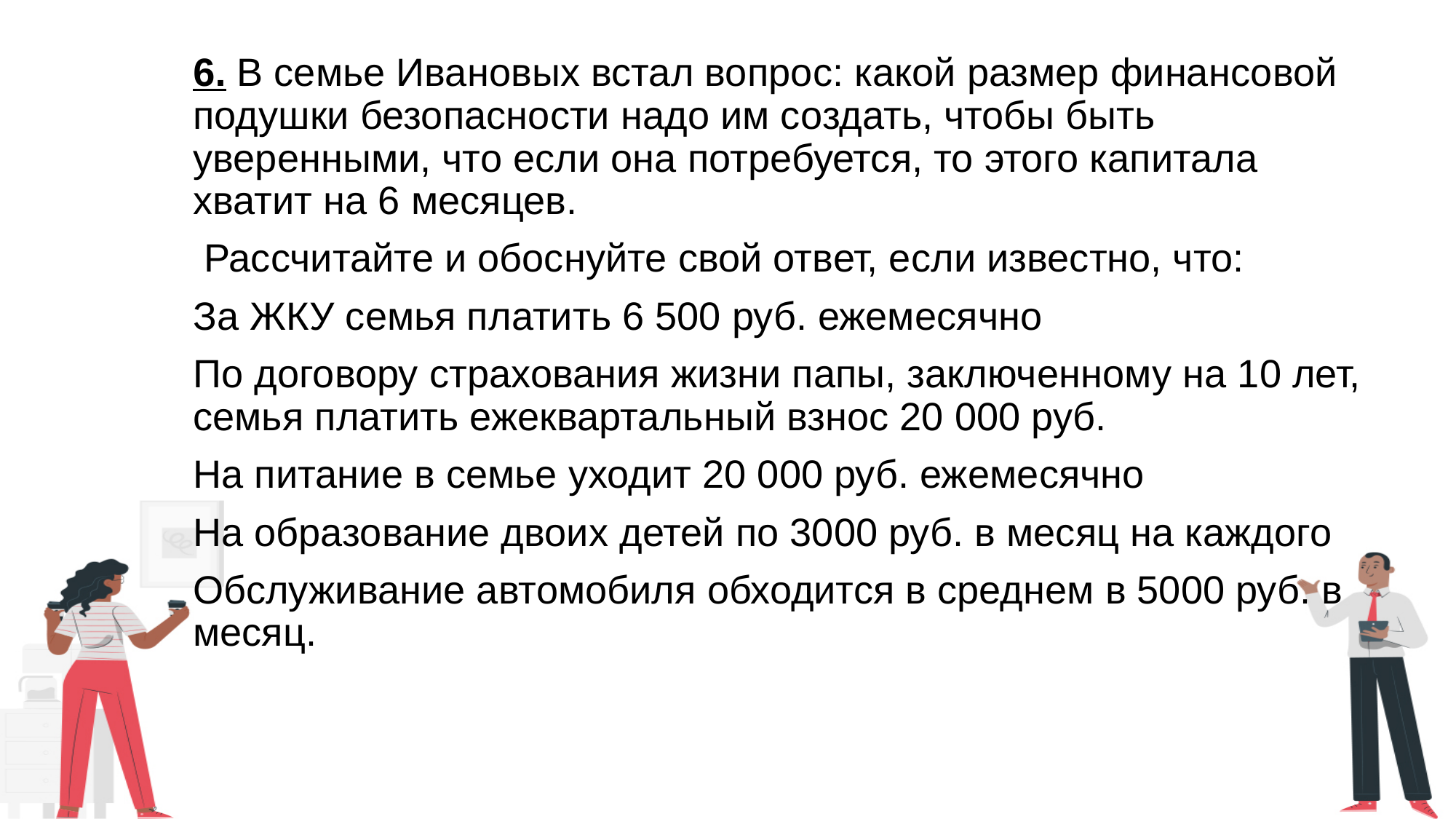

6. В семье Ивановых встал вопрос: какой размер финансовой подушки безопасности надо им создать, чтобы быть уверенными, что если она потребуется, то этого капитала хватит на 6 месяцев.
 Рассчитайте и обоснуйте свой ответ, если известно, что:
За ЖКУ семья платить 6 500 руб. ежемесячно
По договору страхования жизни папы, заключенному на 10 лет, семья платить ежеквартальный взнос 20 000 руб.
На питание в семье уходит 20 000 руб. ежемесячно
На образование двоих детей по 3000 руб. в месяц на каждого
Обслуживание автомобиля обходится в среднем в 5000 руб. в месяц.